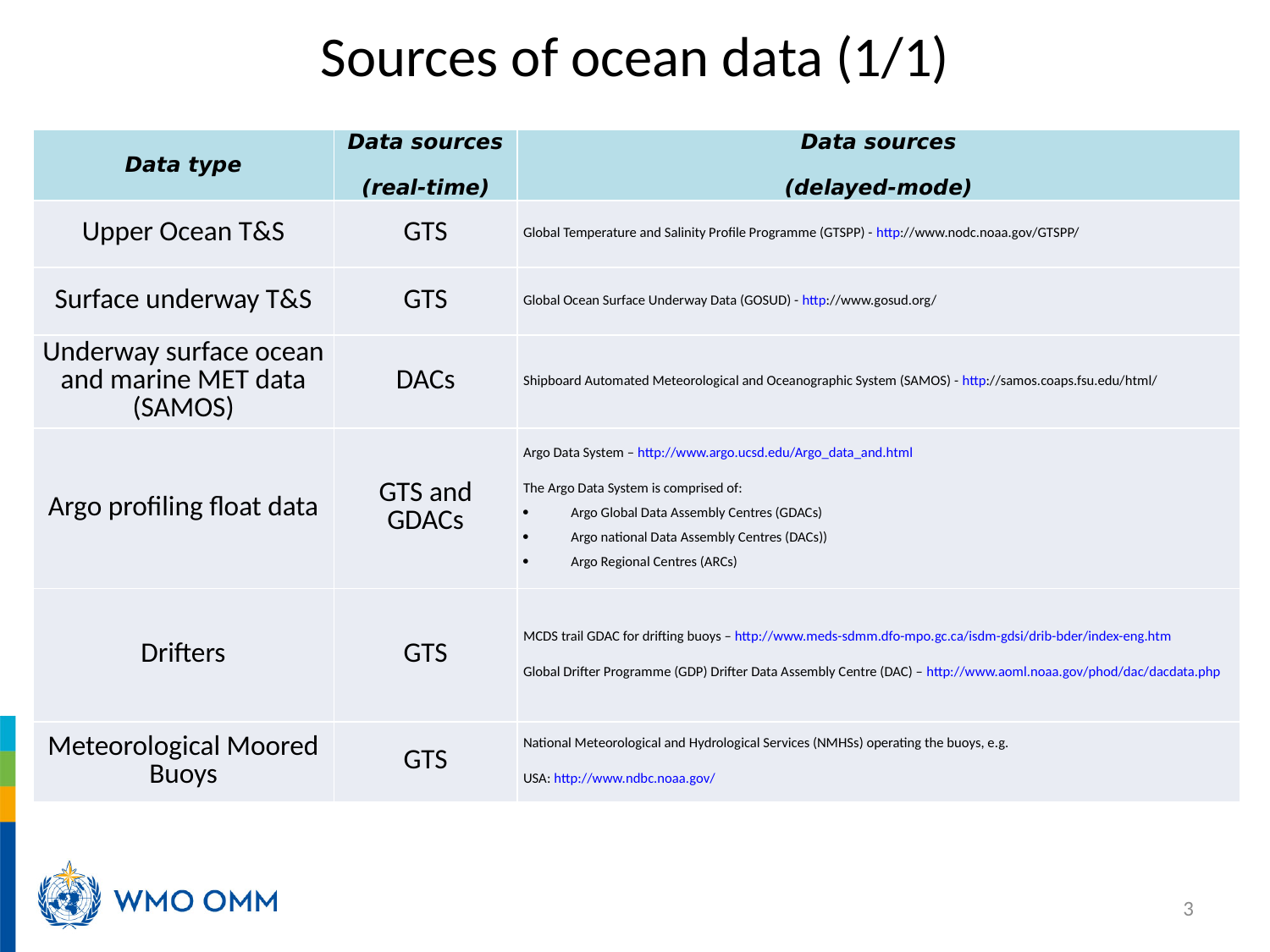

# Sources of ocean data (1/1)
| Data type | Data sources (real-time) | Data sources (delayed-mode) |
| --- | --- | --- |
| Upper Ocean T&S | GTS | Global Temperature and Salinity Profile Programme (GTSPP) - http://www.nodc.noaa.gov/GTSPP/ |
| Surface underway T&S | GTS | Global Ocean Surface Underway Data (GOSUD) - http://www.gosud.org/ |
| Underway surface ocean and marine MET data (SAMOS) | DACs | Shipboard Automated Meteorological and Oceanographic System (SAMOS) - http://samos.coaps.fsu.edu/html/ |
| Argo profiling float data | GTS and GDACs | Argo Data System – http://www.argo.ucsd.edu/Argo\_data\_and.html The Argo Data System is comprised of: Argo Global Data Assembly Centres (GDACs) Argo national Data Assembly Centres (DACs)) Argo Regional Centres (ARCs) |
| Drifters | GTS | MCDS trail GDAC for drifting buoys – http://www.meds-sdmm.dfo-mpo.gc.ca/isdm-gdsi/drib-bder/index-eng.htm Global Drifter Programme (GDP) Drifter Data Assembly Centre (DAC) – http://www.aoml.noaa.gov/phod/dac/dacdata.php |
| Meteorological Moored Buoys | GTS | National Meteorological and Hydrological Services (NMHSs) operating the buoys, e.g. USA: http://www.ndbc.noaa.gov/ |
3